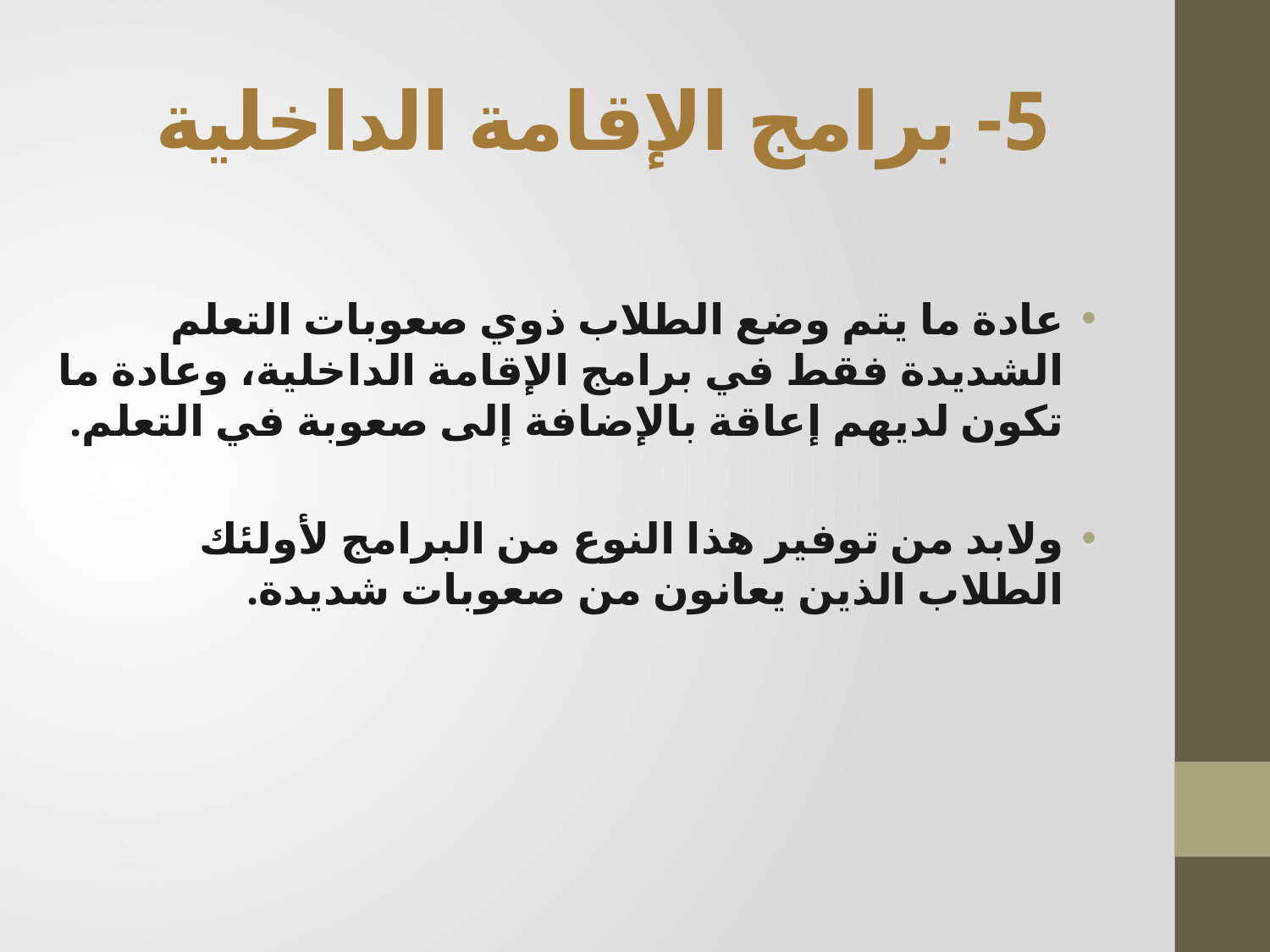

# 5- برامج الإقامة الداخلية
عادة ما يتم وضع الطلاب ذوي صعوبات التعلم الشديدة فقط في برامج الإقامة الداخلية، وعادة ما تكون لديهم إعاقة بالإضافة إلى صعوبة في التعلم.

ولابد من توفير هذا النوع من البرامج لأولئك الطلاب الذين يعانون من صعوبات شديدة.